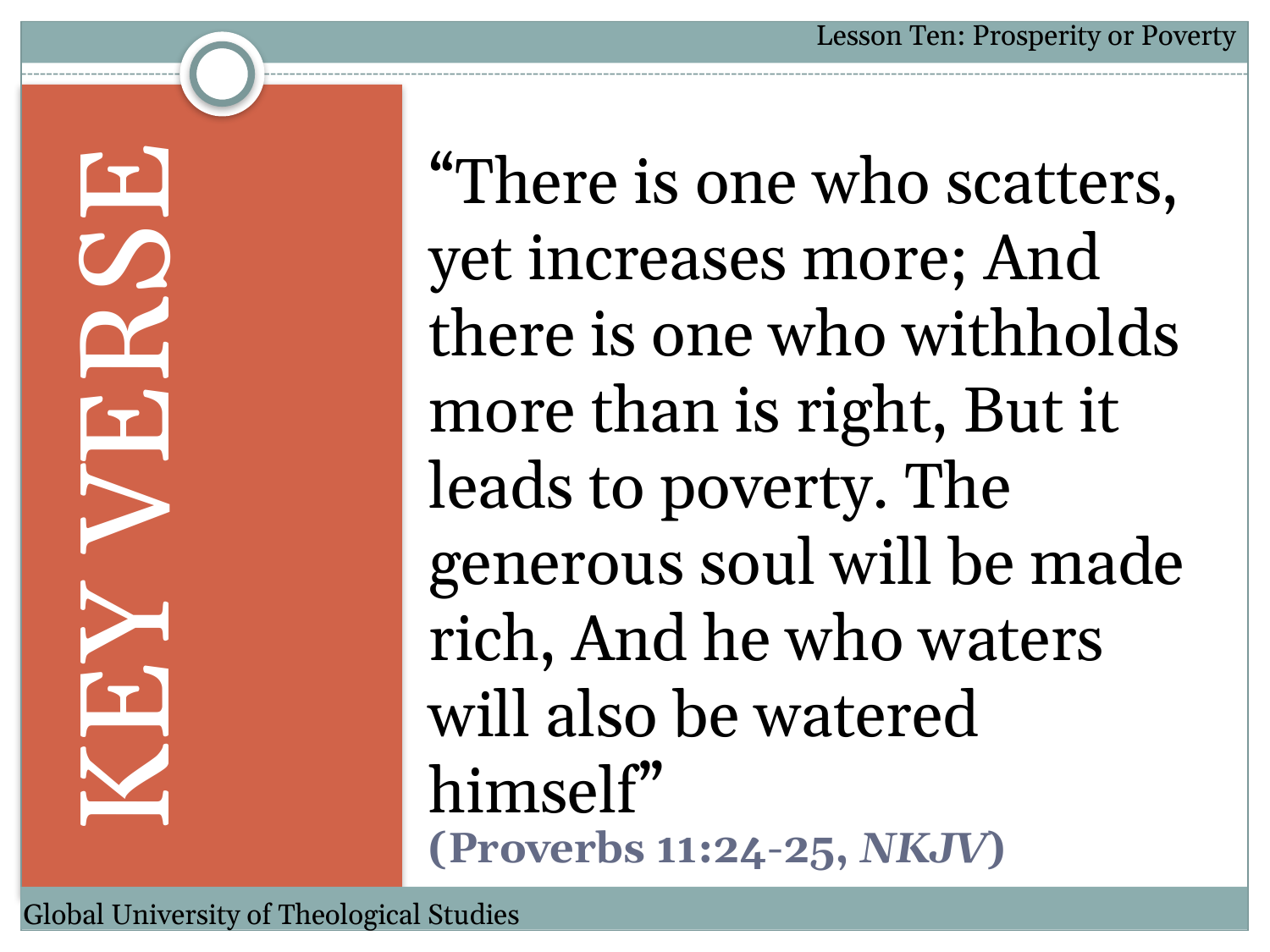

Lesson Ten: Prosperity or Poverty
Key verse
“There is one who scatters, yet increases more; And there is one who withholds more than is right, But it leads to poverty. The generous soul will be made rich, And he who waters will also be watered himself”
(Proverbs 11:24-25, NKJV)
Global University of Theological Studies